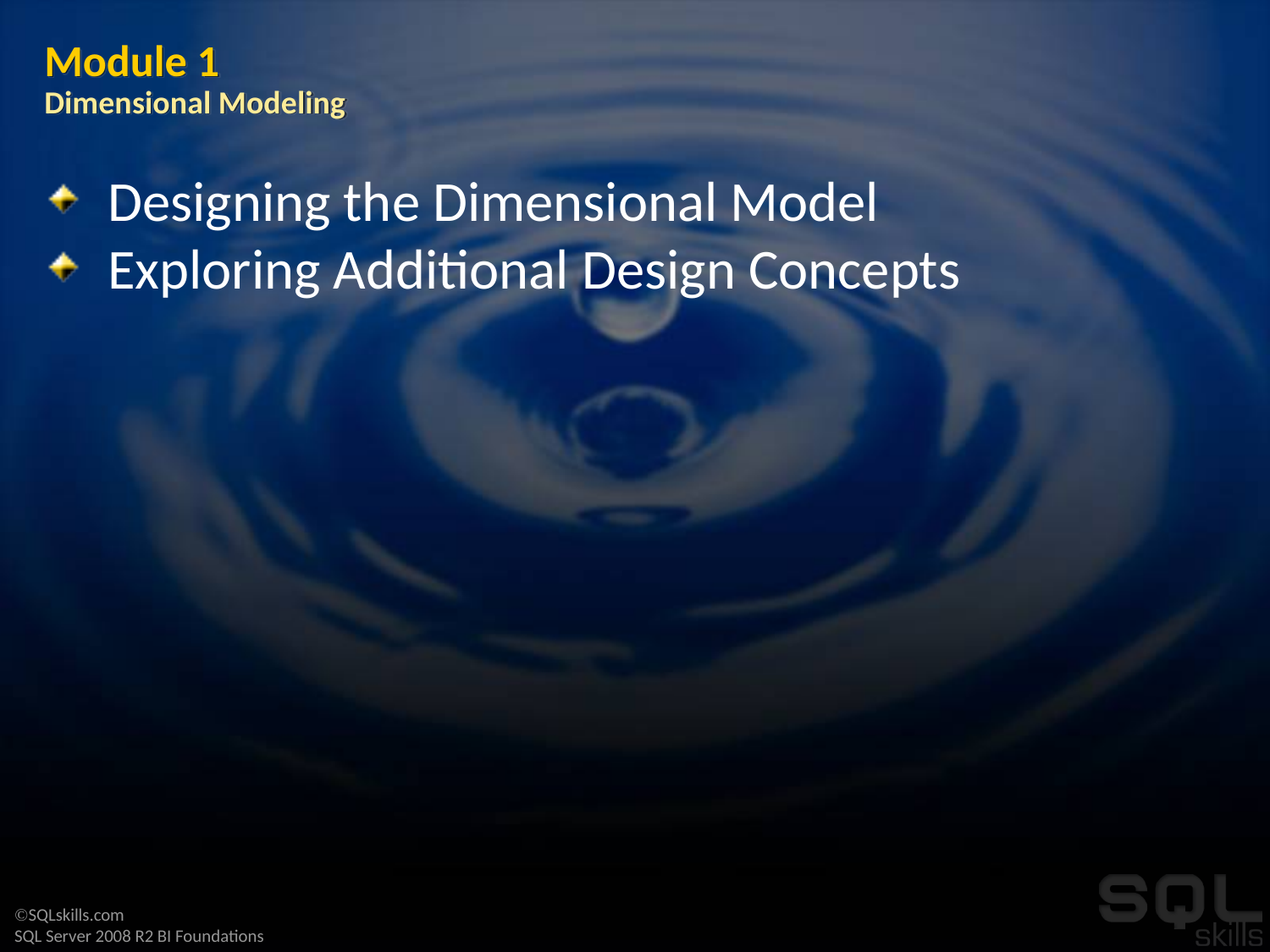

# Module 1 Dimensional Modeling
Designing the Dimensional Model
Exploring Additional Design Concepts